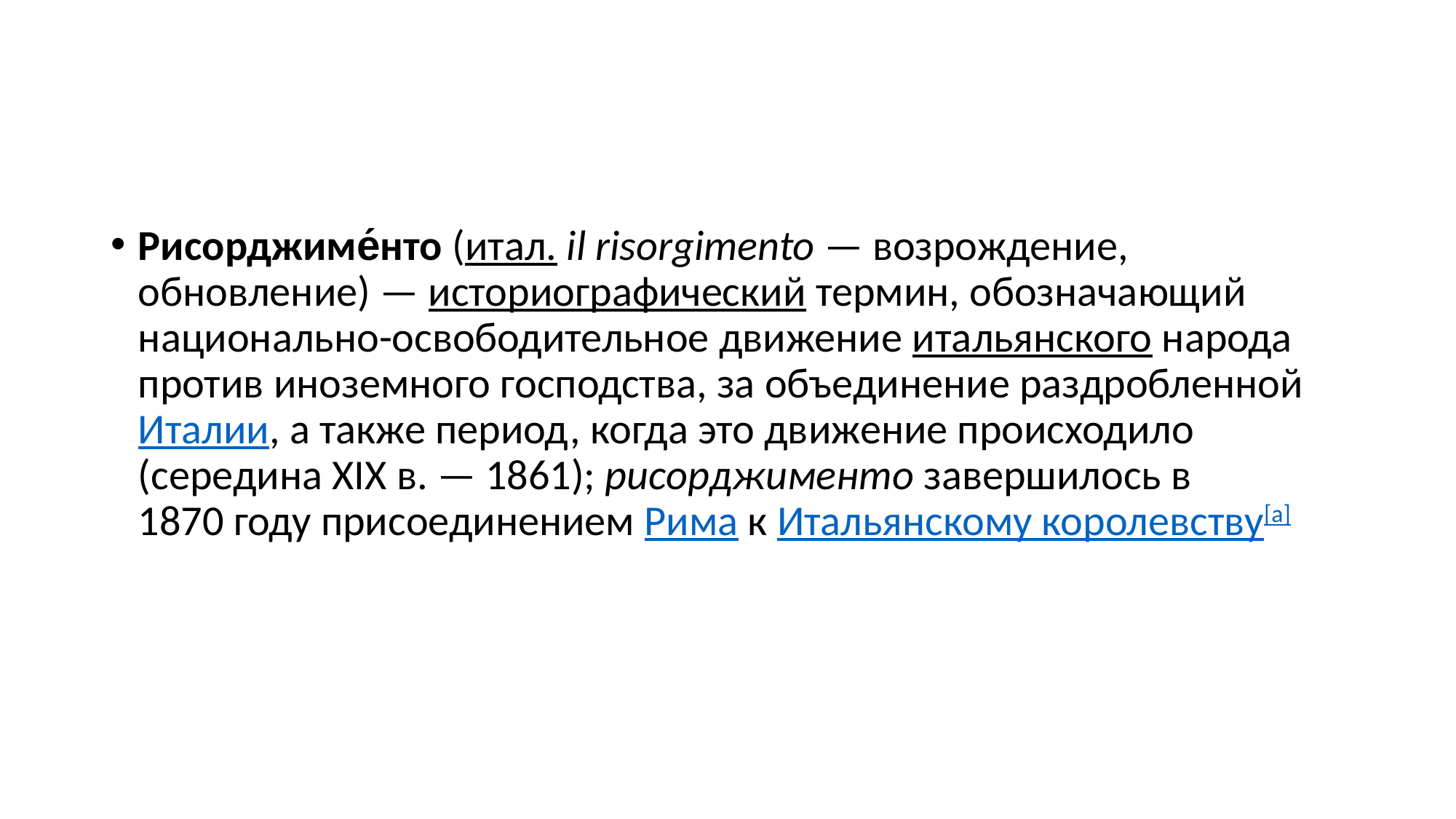

#
Рисорджиме́нто (итал. il risorgimento — возрождение, обновление) — историографический термин, обозначающий национально-освободительное движение итальянского народа против иноземного господства, за объединение раздробленной Италии, а также период, когда это движение происходило (середина XIX в. — 1861); рисорджименто завершилось в 1870 году присоединением Рима к Итальянскому королевству[a]